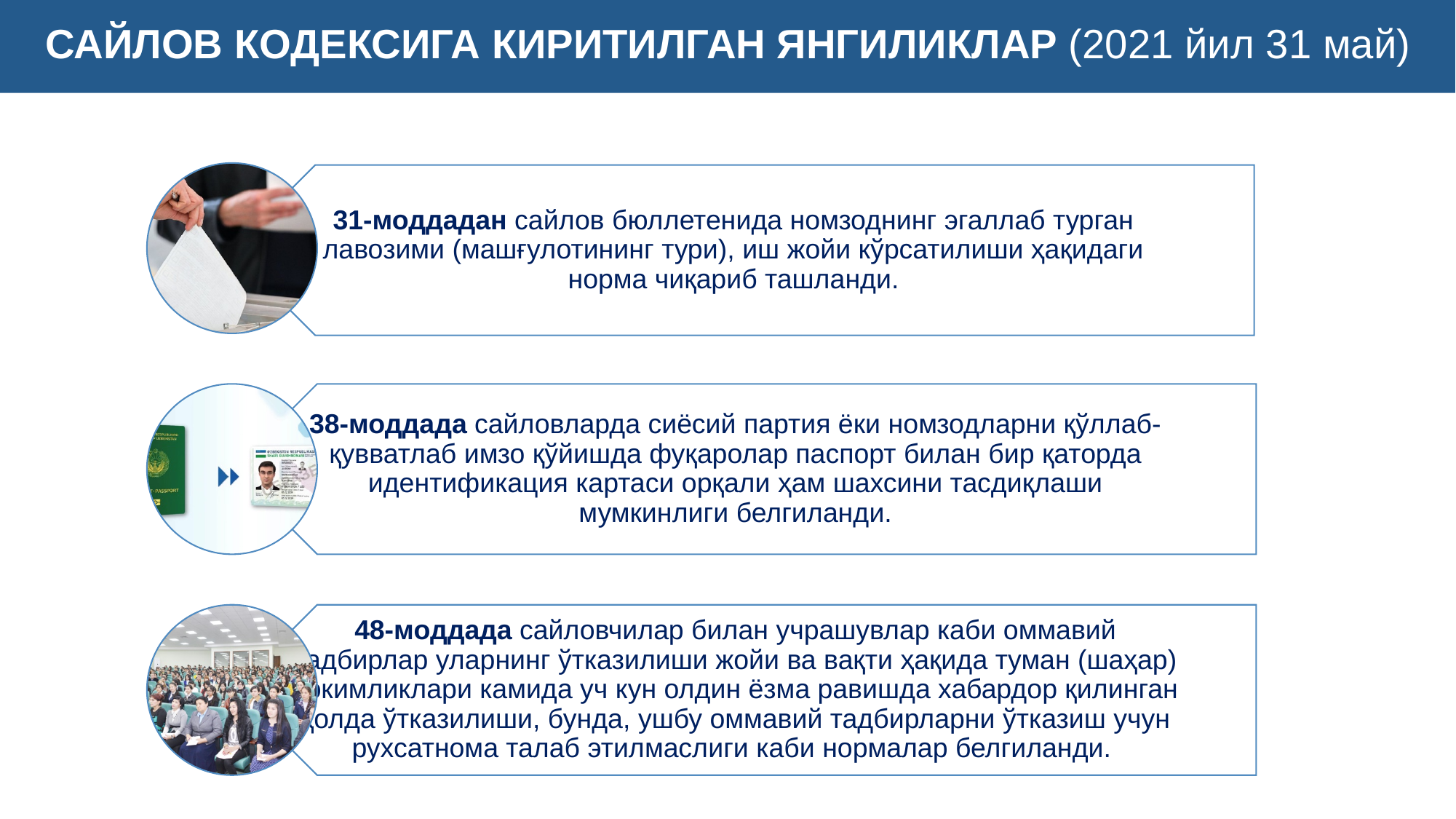

# САЙЛОВ КОДЕКСИГА КИРИТИЛГАН ЯНГИЛИКЛАР (2021 йил 31 май)
31-моддадан сайлов бюллетенида номзоднинг эгаллаб турган лавозими (машғулотининг тури), иш жойи кўрсатилиши ҳақидаги норма чиқариб ташланди.
38-моддада сайловларда сиёсий партия ёки номзодларни қўллаб-қувватлаб имзо қўйишда фуқаролар паспорт билан бир қаторда идентификация картаси орқали ҳам шахсини тасдиқлаши мумкинлиги белгиланди.
48-моддада сайловчилар билан учрашувлар каби оммавий тадбирлар уларнинг ўтказилиши жойи ва вақти ҳақида туман (шаҳар) ҳокимликлари камида уч кун олдин ёзма равишда хабардор қилинган ҳолда ўтказилиши, бунда, ушбу оммавий тадбирларни ўтказиш учун рухсатнома талаб этилмаслиги каби нормалар белгиланди.